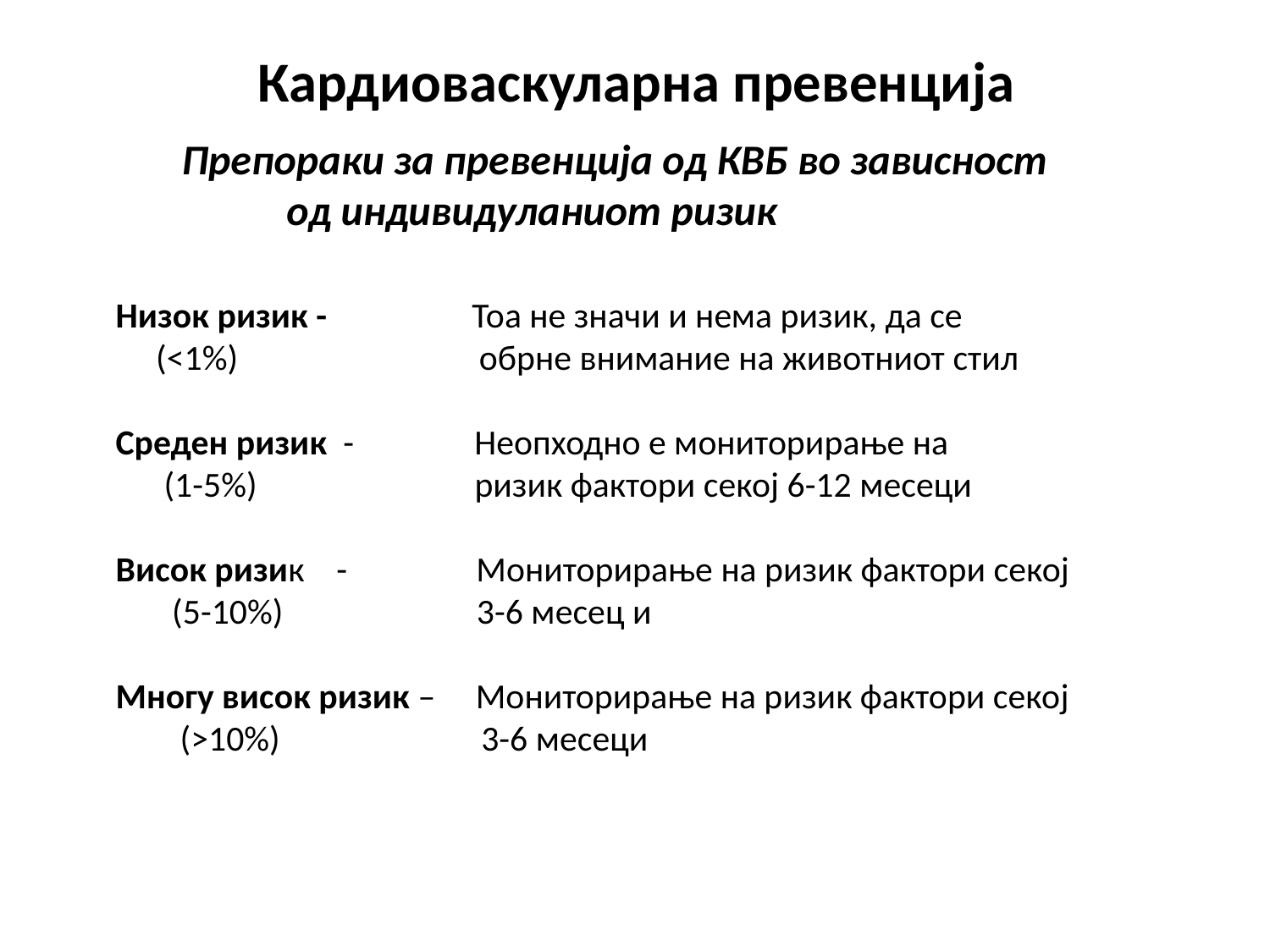

# Кардиоваскуларна превенција
Препораки за превенција од КВБ во зависност
           од индивидуланиот ризик
Низок ризик -                  Тоа не значи и нема ризик, да се
     (<1%)                              обрне внимание на животниот стил

Среден ризик  -               Неопходно е мониторирање на
      (1-5%)                           ризик фактори секој 6-12 месеци

Висок ризик    -                Мониторирање на ризик фактори секој
       (5-10%)                        3-6 месец и

Многу висок ризик –     Мониторирање на ризик фактори секоj
        (>10%)                         3-6 месеци